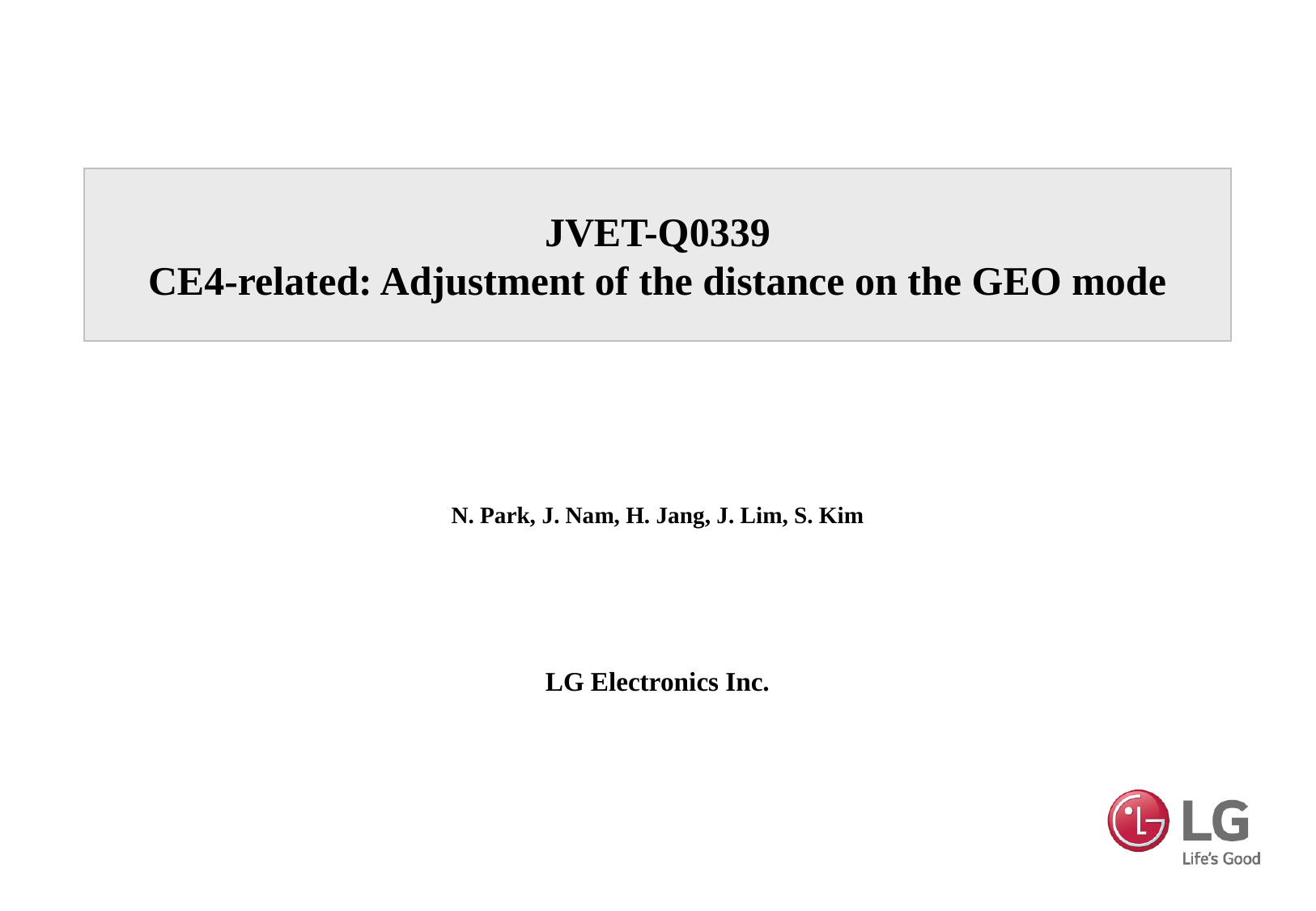

# JVET-Q0339 CE4-related: Adjustment of the distance on the GEO mode
N. Park, J. Nam, H. Jang, J. Lim, S. Kim